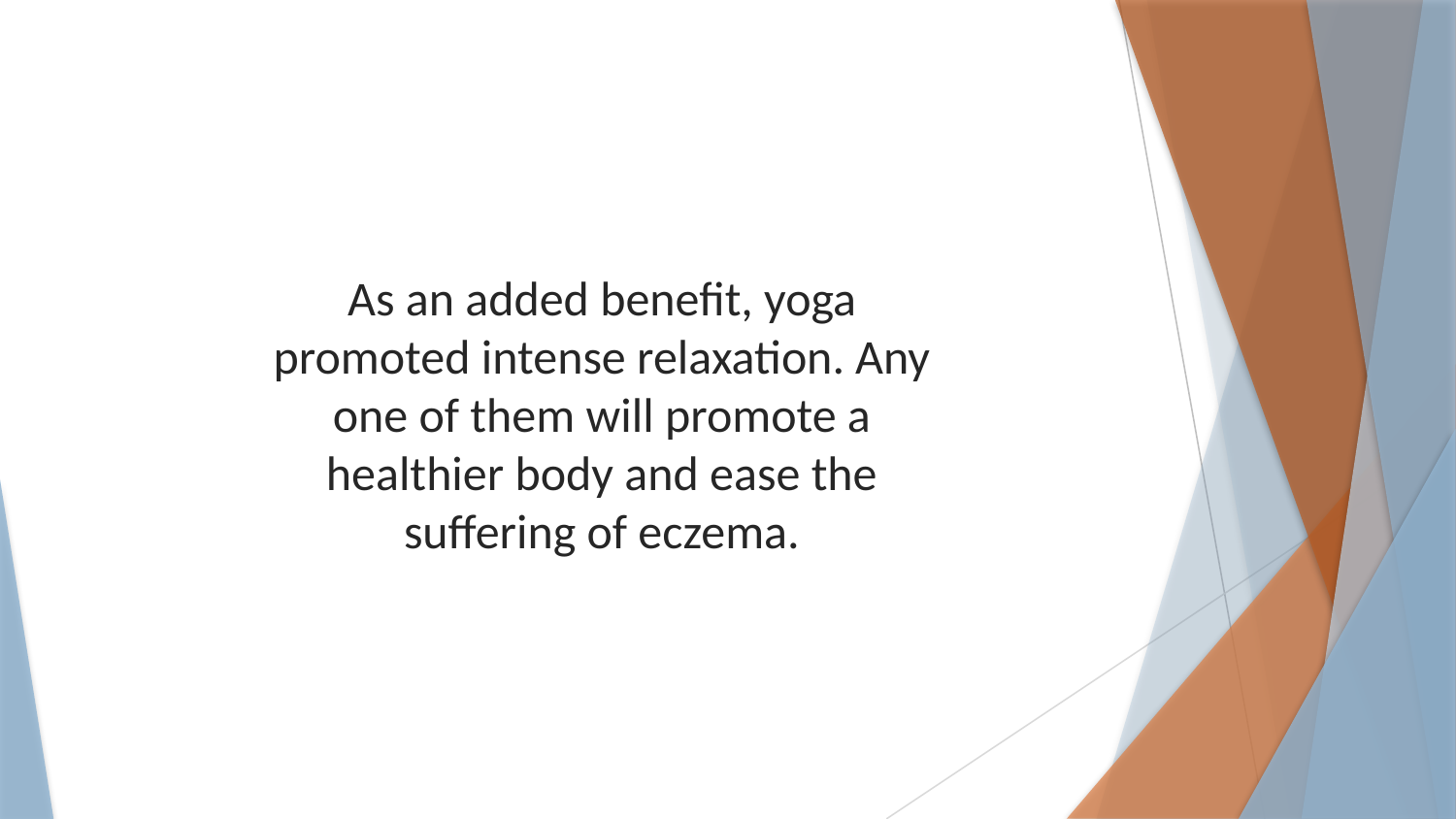

As an added benefit, yoga promoted intense relaxation. Any one of them will promote a healthier body and ease the suffering of eczema.